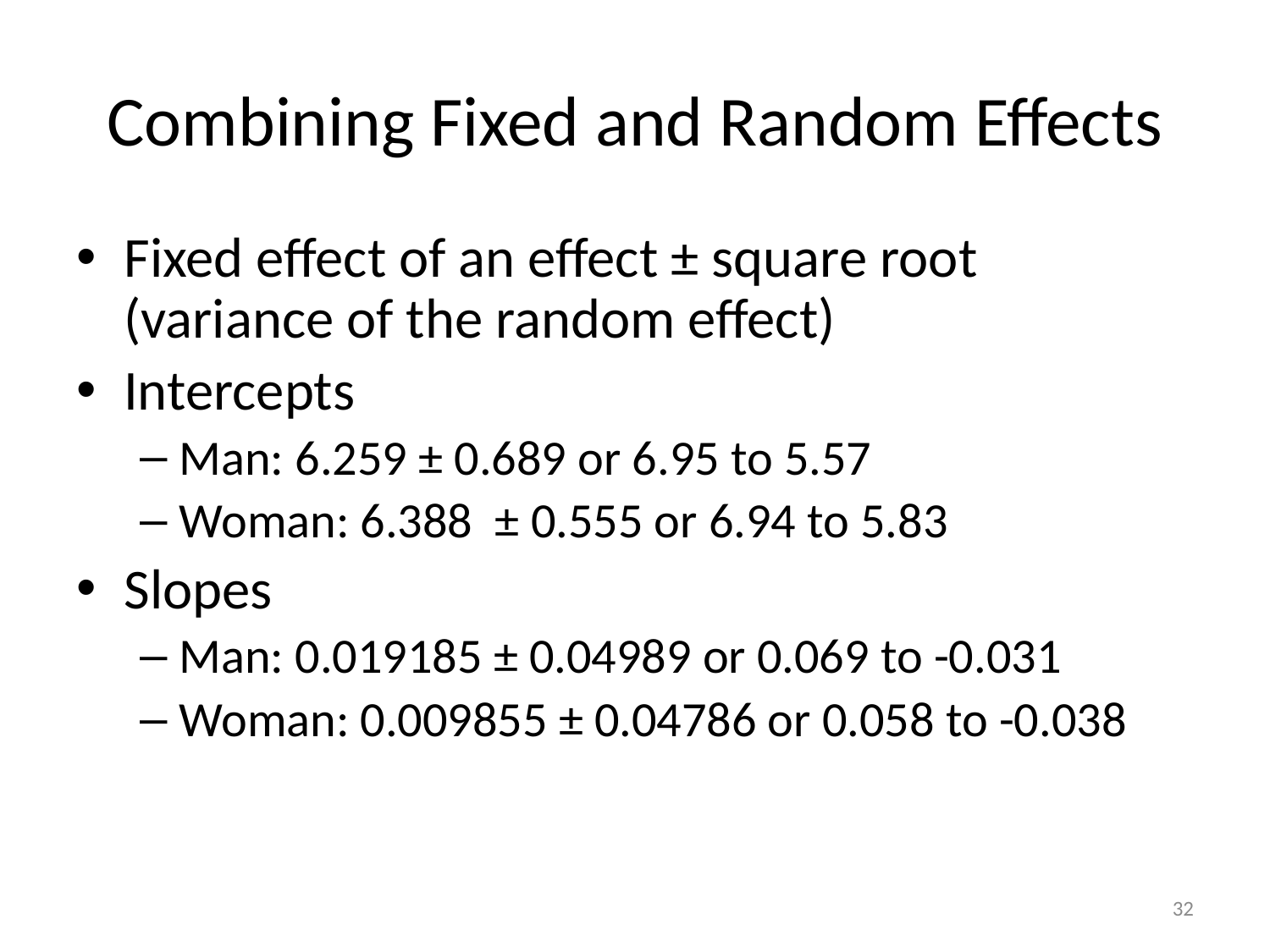

Combining Fixed and Random Effects
Fixed effect of an effect ± square root (variance of the random effect)
Intercepts
Man: 6.259 ± 0.689 or 6.95 to 5.57
Woman: 6.388  ± 0.555 or 6.94 to 5.83
Slopes
Man: 0.019185 ± 0.04989 or 0.069 to -0.031
Woman: 0.009855 ± 0.04786 or 0.058 to -0.038

32